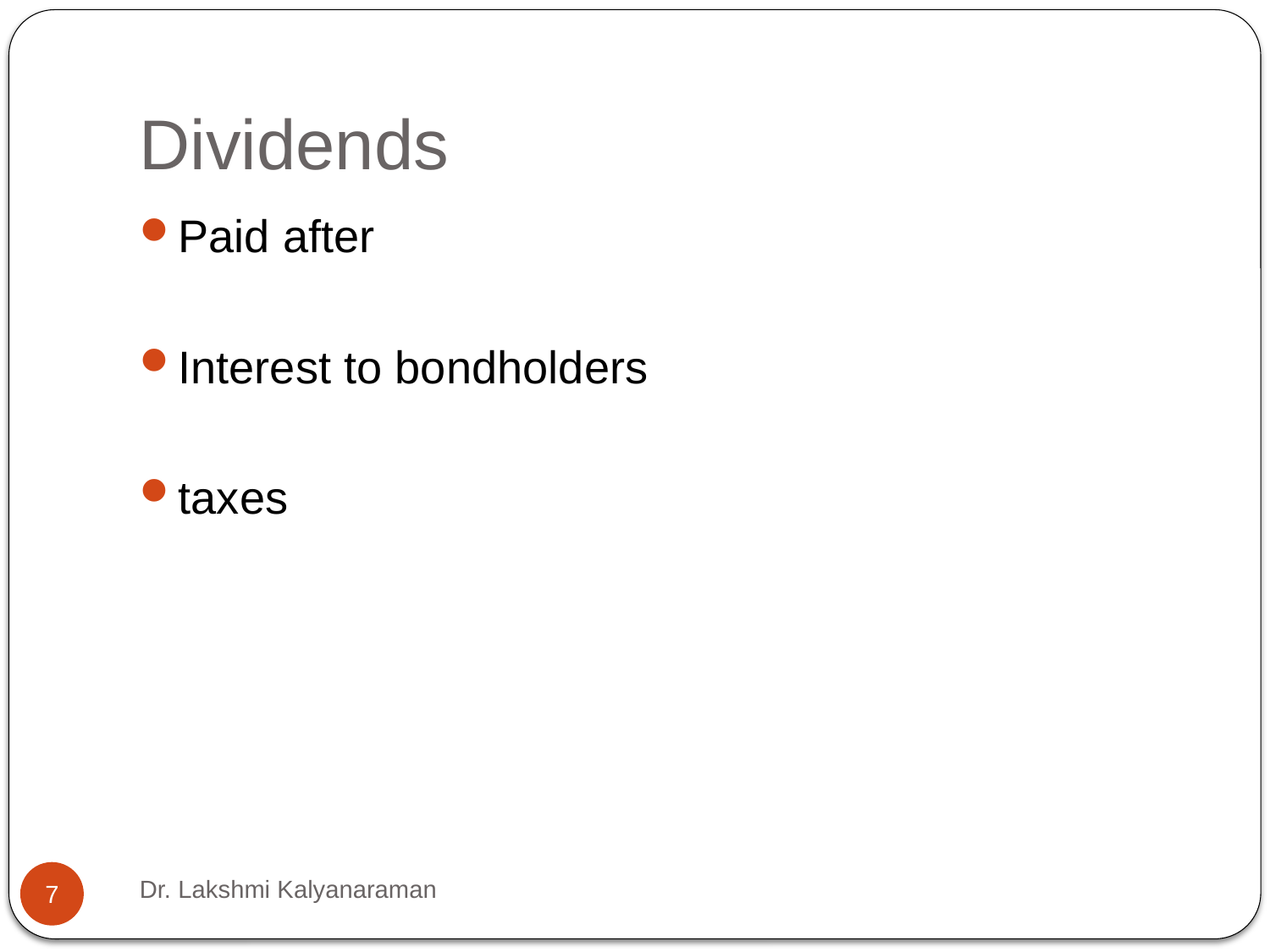

# Dividends
Paid after

Interest to bondholders

taxes

Dr. Lakshmi Kalyanaraman
7